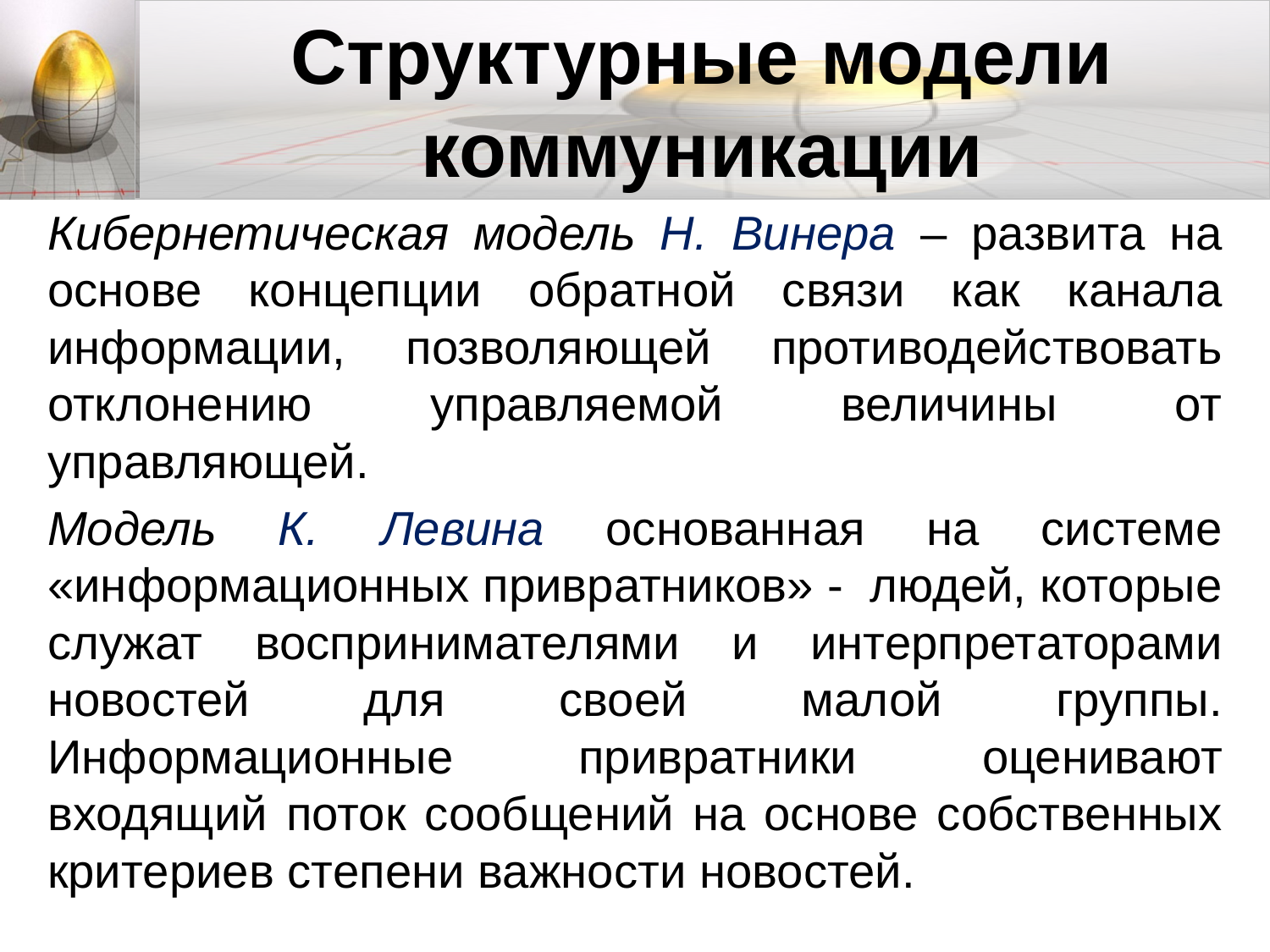

# Структурные модели коммуникации
Кибернетическая модель Н. Винера – развита на основе концепции обратной связи как канала информации, позволяющей противодействовать отклонению управляемой величины от управляющей.
Модель К. Левина основанная на системе «информационных привратников» -  людей, которые служат воспринимателями и интерпретаторами новостей для своей малой группы. Информационные привратники оценивают входящий поток сообщений на основе собственных критериев степени важности новостей.